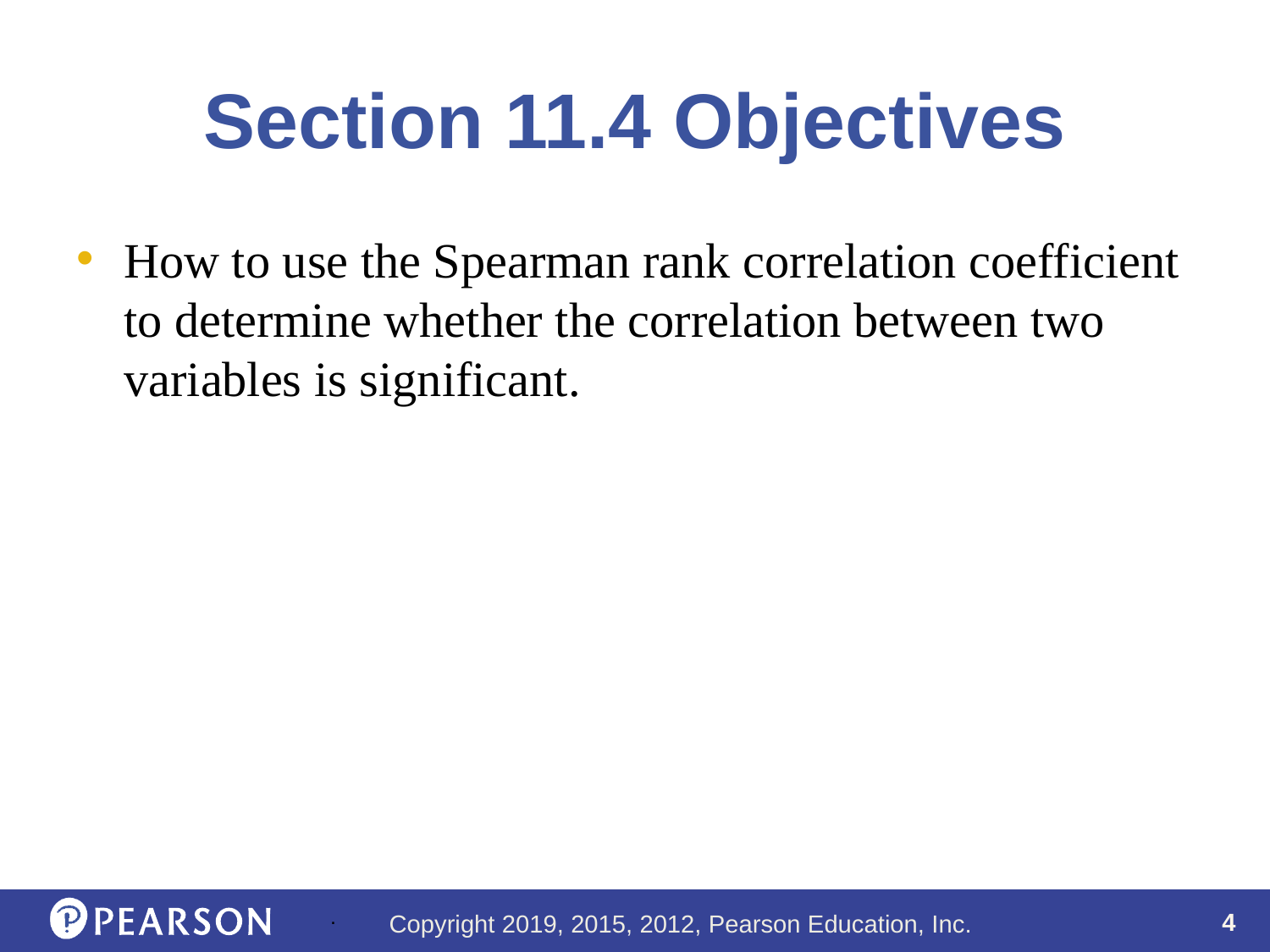

# Section 11.4 Objectives
How to use the Spearman rank correlation coefficient to determine whether the correlation between two variables is significant.
.